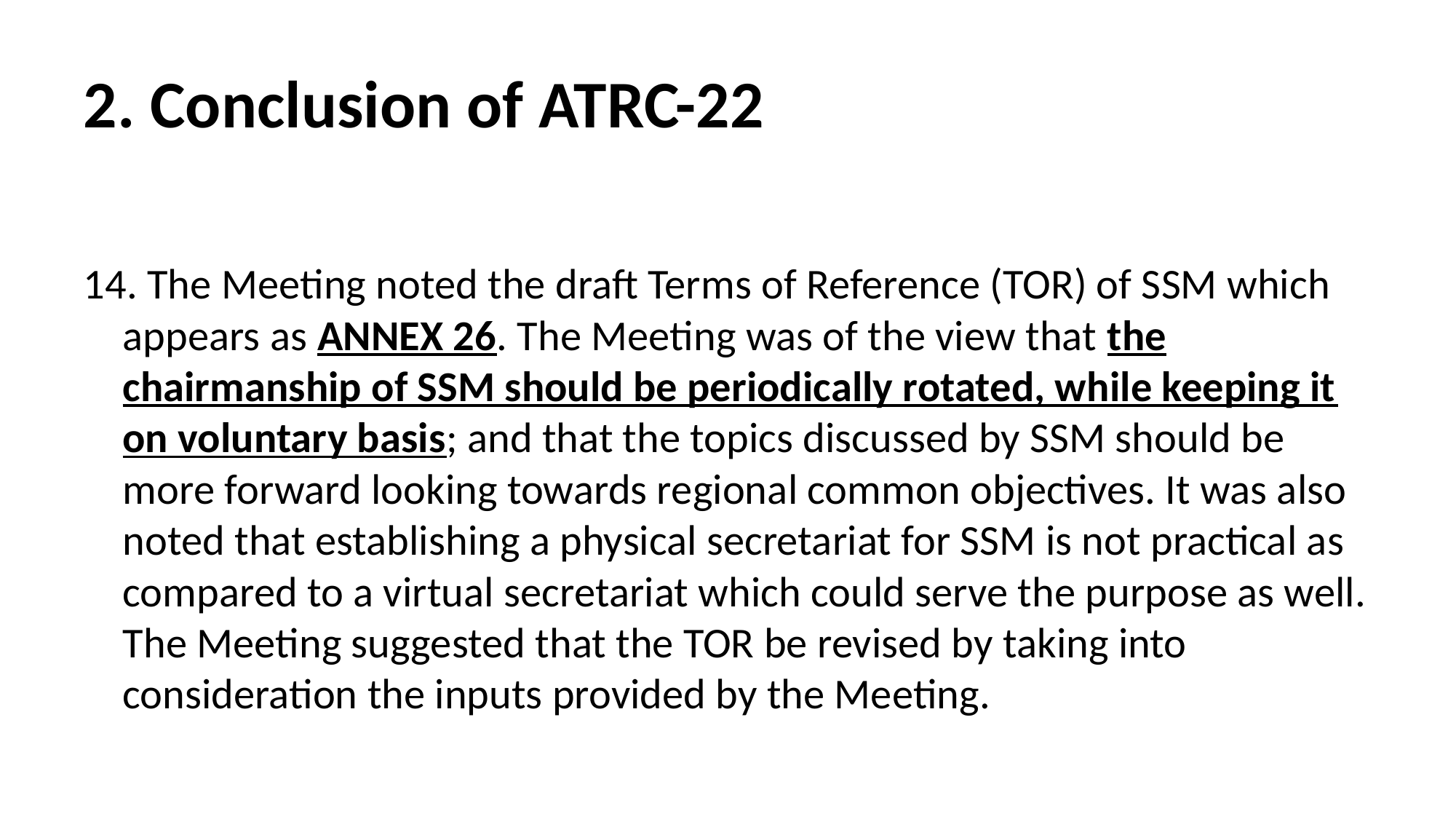

# 2. Conclusion of ATRC-22

14. The Meeting noted the draft Terms of Reference (TOR) of SSM which appears as ANNEX 26. The Meeting was of the view that the chairmanship of SSM should be periodically rotated, while keeping it on voluntary basis; and that the topics discussed by SSM should be more forward looking towards regional common objectives. It was also noted that establishing a physical secretariat for SSM is not practical as compared to a virtual secretariat which could serve the purpose as well. The Meeting suggested that the TOR be revised by taking into consideration the inputs provided by the Meeting.